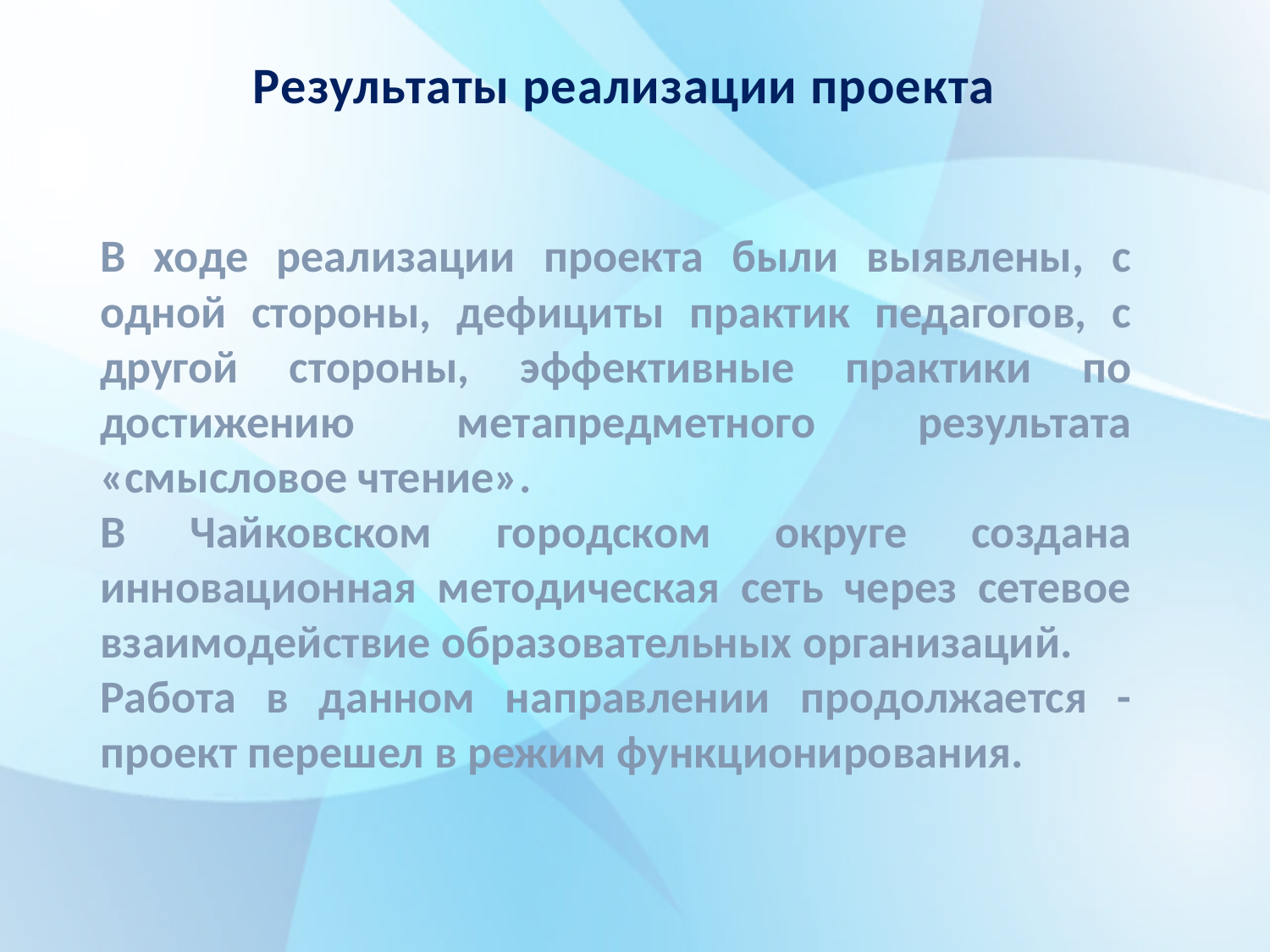

Результаты реализации проекта

В ходе реализации проекта были выявлены, с одной стороны, дефициты практик педагогов, с другой стороны, эффективные практики по достижению метапредметного результата «смысловое чтение».
В Чайковском городском округе создана инновационная методическая сеть через сетевое взаимодействие образовательных организаций.
Работа в данном направлении продолжается -проект перешел в режим функционирования.